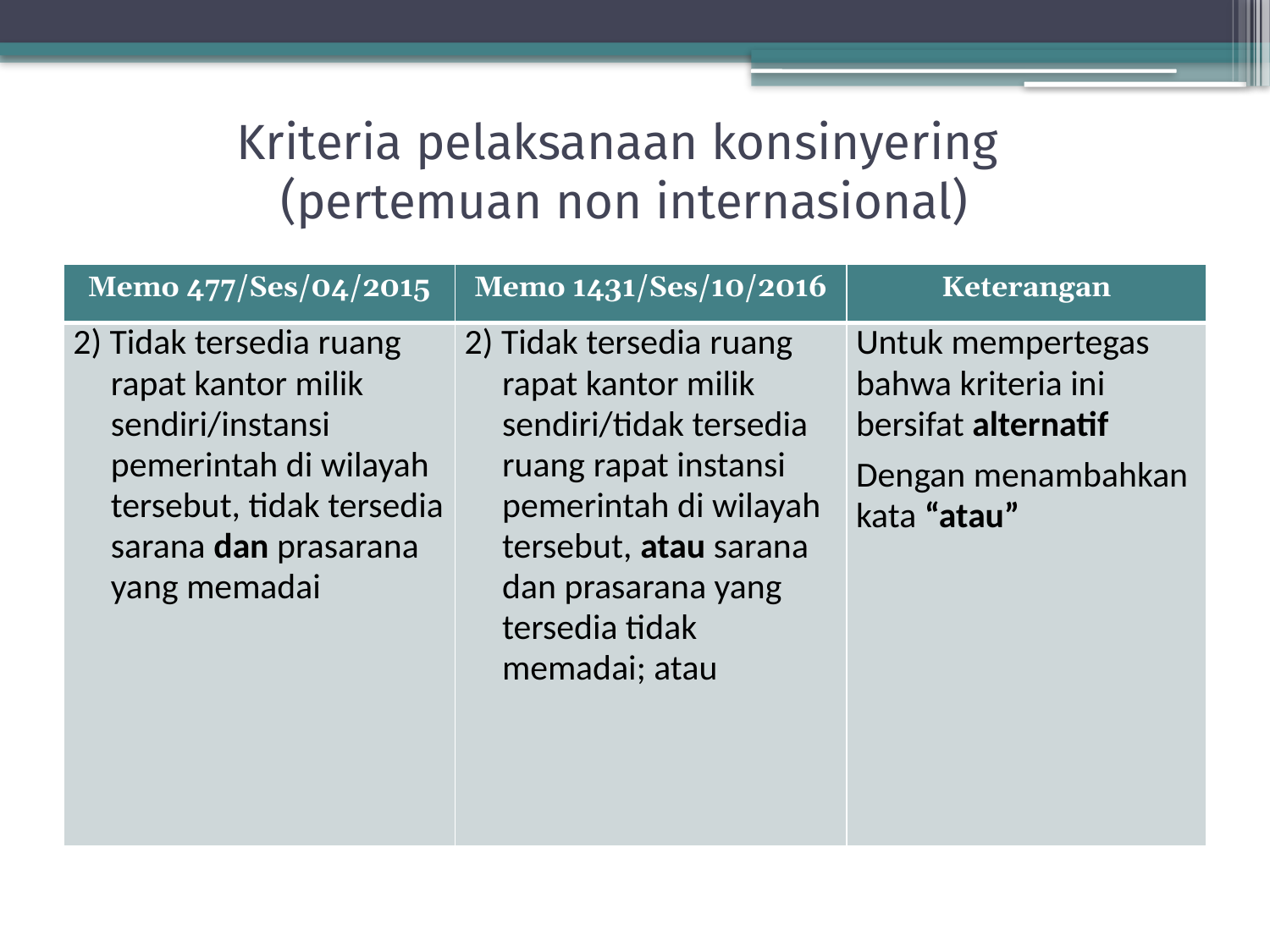

# Kriteria pelaksanaan konsinyering (pertemuan non internasional)
| Memo 477/Ses/04/2015 | Memo 1431/Ses/10/2016 | Keterangan |
| --- | --- | --- |
| 2) Tidak tersedia ruang rapat kantor milik sendiri/instansi pemerintah di wilayah tersebut, tidak tersedia sarana dan prasarana yang memadai | 2) Tidak tersedia ruang rapat kantor milik sendiri/tidak tersedia ruang rapat instansi pemerintah di wilayah tersebut, atau sarana dan prasarana yang tersedia tidak memadai; atau | Untuk mempertegas bahwa kriteria ini bersifat alternatif Dengan menambahkan kata “atau” |